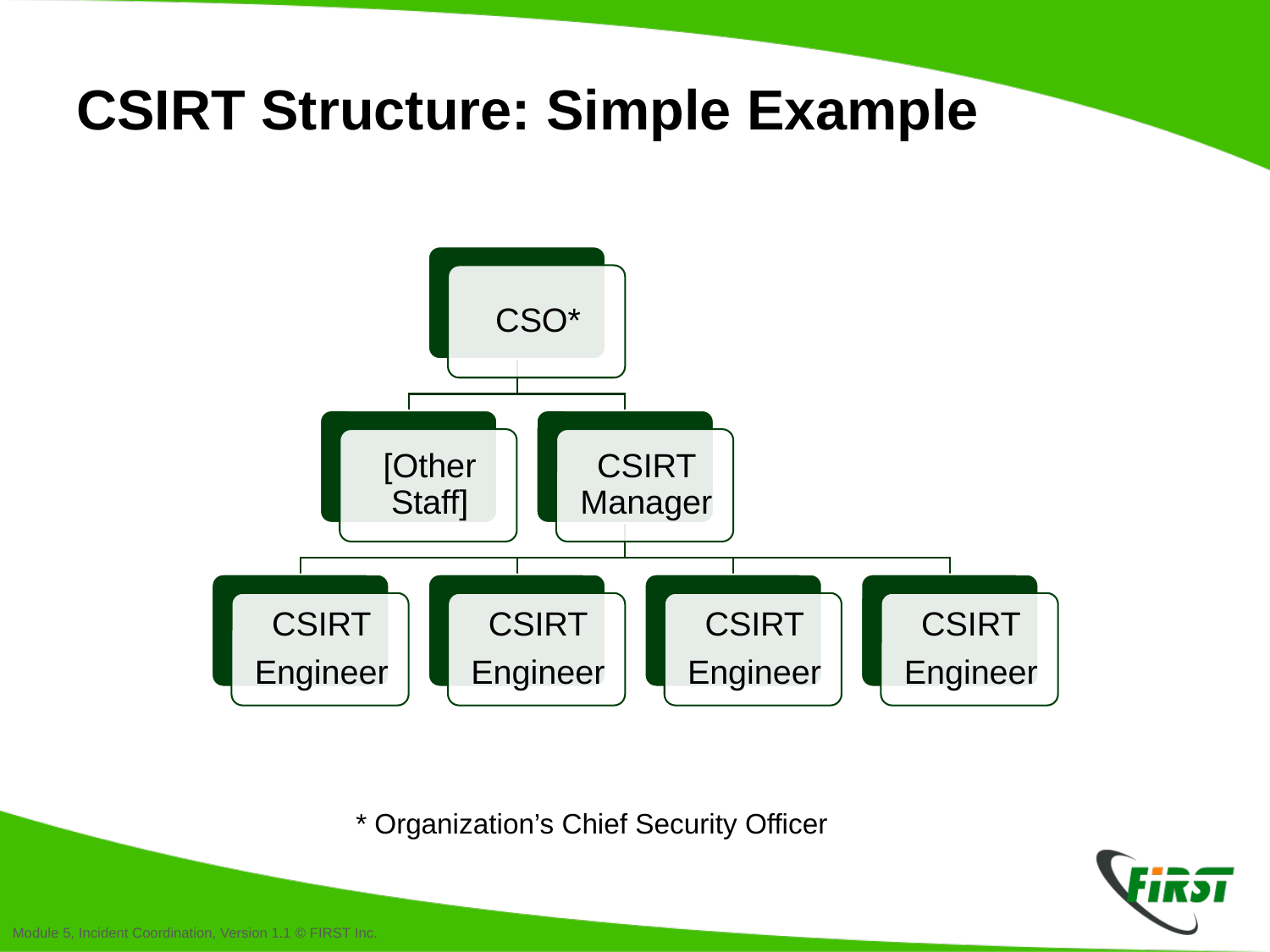

# CSIRT Structure: Simple Example
CSO*
[Other Staff]
CSIRT Manager
CSIRT
Engineer
CSIRT
Engineer
CSIRT
Engineer
CSIRT
Engineer
* Organization’s Chief Security Officer